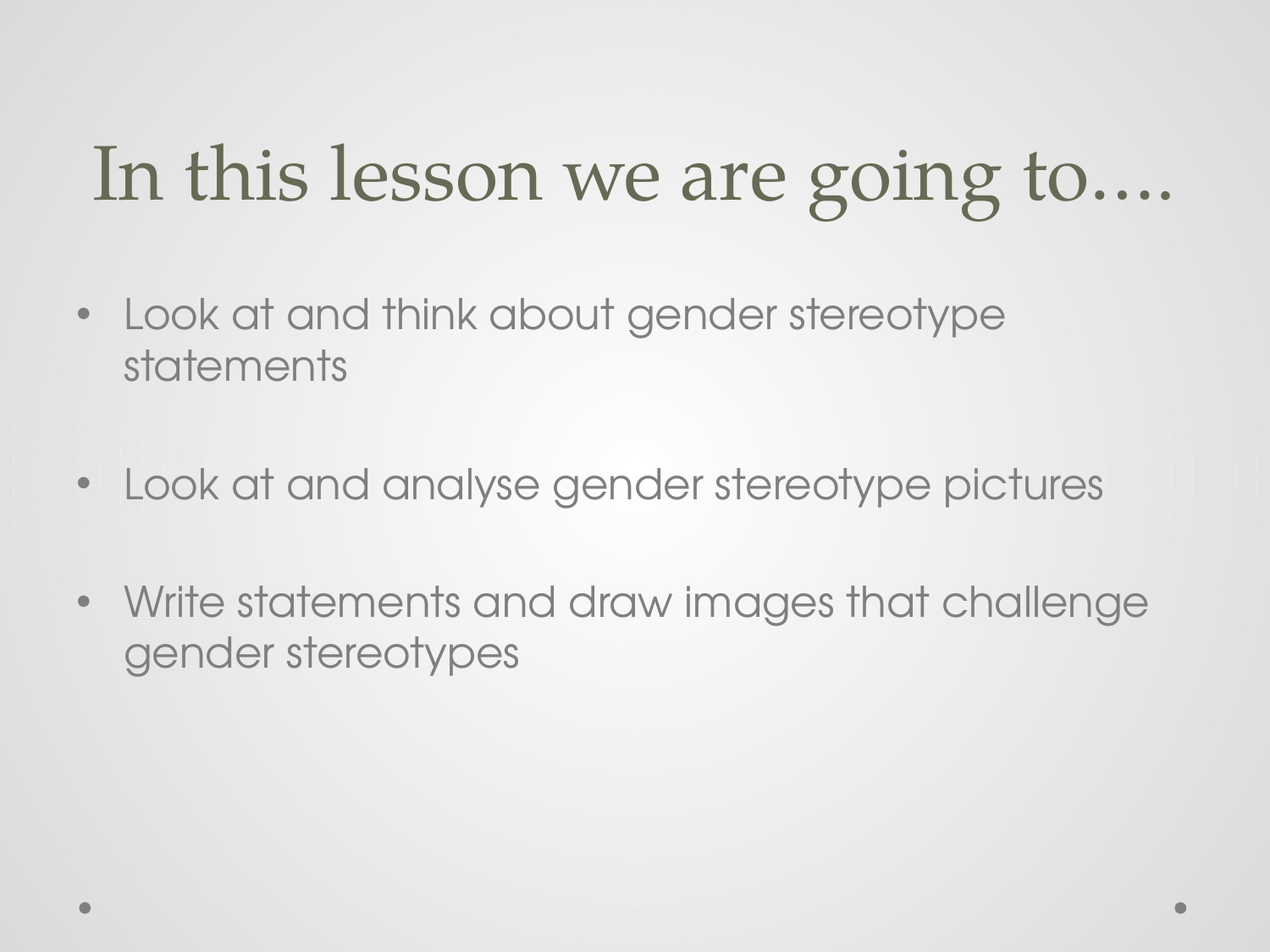

# In this lesson we are going to….

Look at and think about gender stereotype statements

Look at and analyse gender stereotype pictures

Write statements and draw images that challenge gender stereotypes